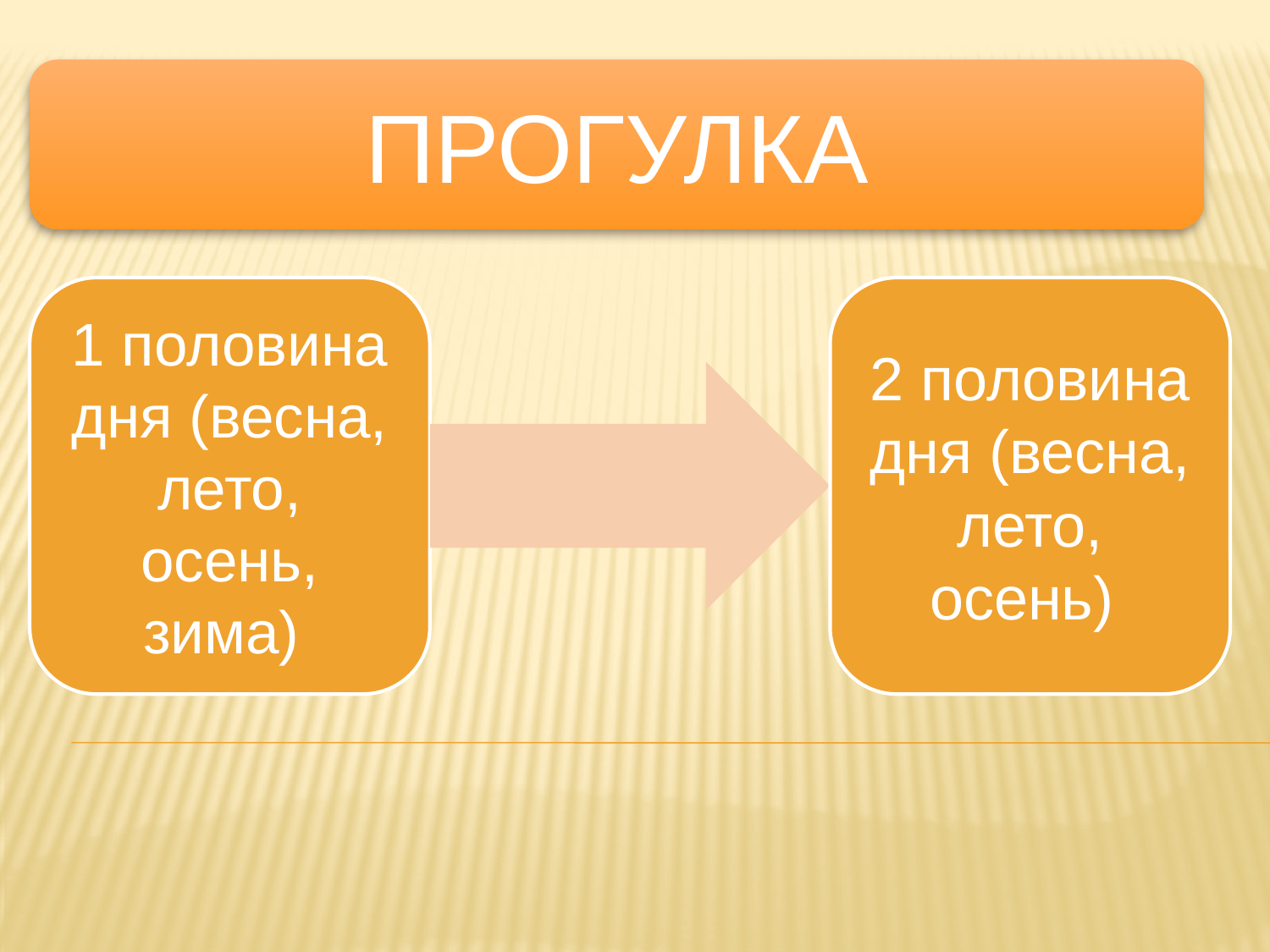

ПРОГУЛКА

1 половина дня (весна, лето, осень, зима)
2 половина дня (весна, лето, осень)